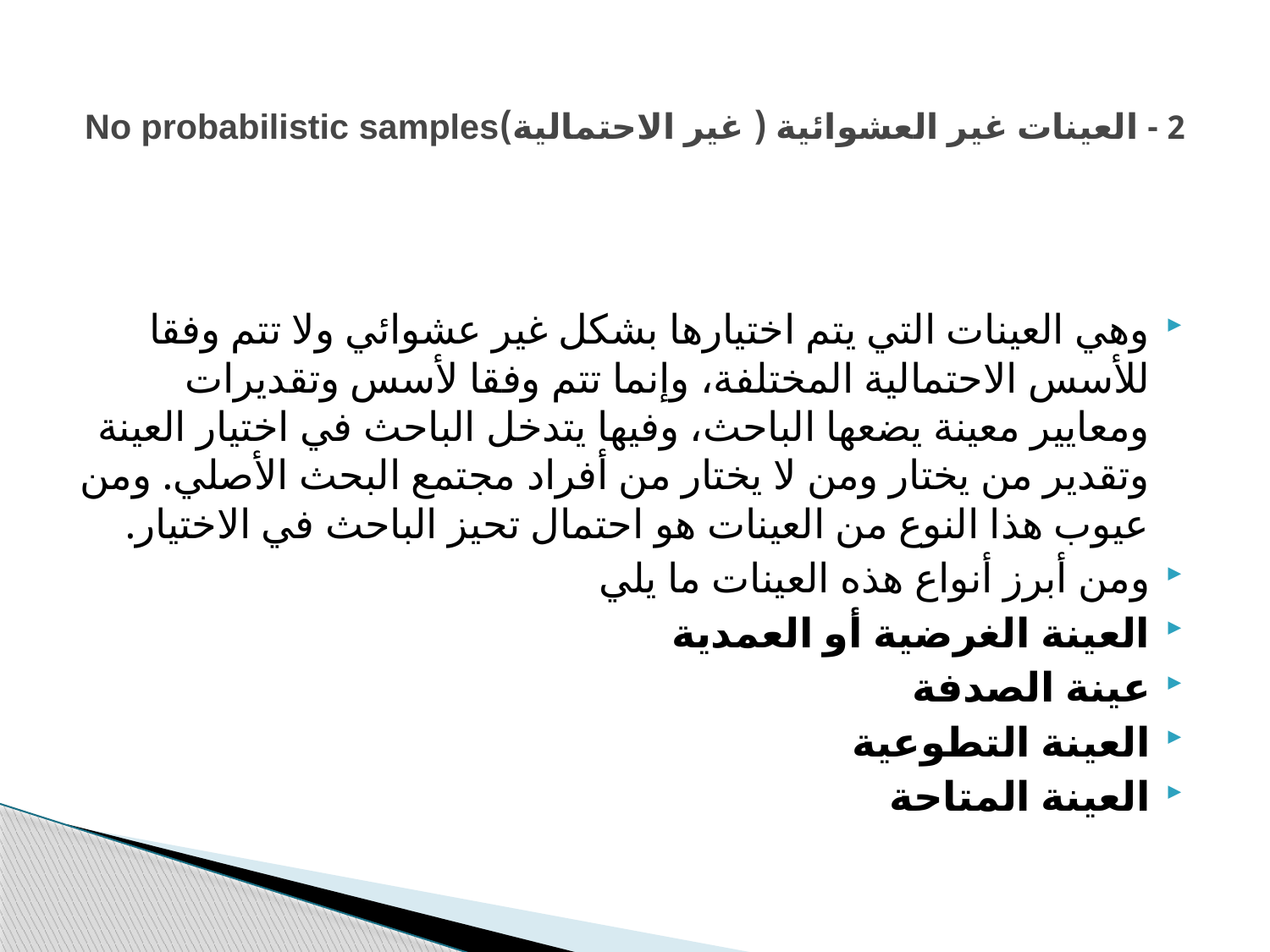

# 2 - العينات غير العشوائية ( غير الاحتمالية)No probabilistic samples
وهي العينات التي يتم اختيارها بشكل غير عشوائي ولا تتم وفقا للأسس الاحتمالية المختلفة، وإنما تتم وفقا لأسس وتقديرات ومعايير معينة يضعها الباحث، وفيها يتدخل الباحث في اختيار العينة وتقدير من يختار ومن لا يختار من أفراد مجتمع البحث الأصلي. ومن عيوب هذا النوع من العينات هو احتمال تحيز الباحث في الاختيار.
ومن أبرز أنواع هذه العينات ما يلي
العينة الغرضية أو العمدية
عينة الصدفة
العينة التطوعية
العينة المتاحة